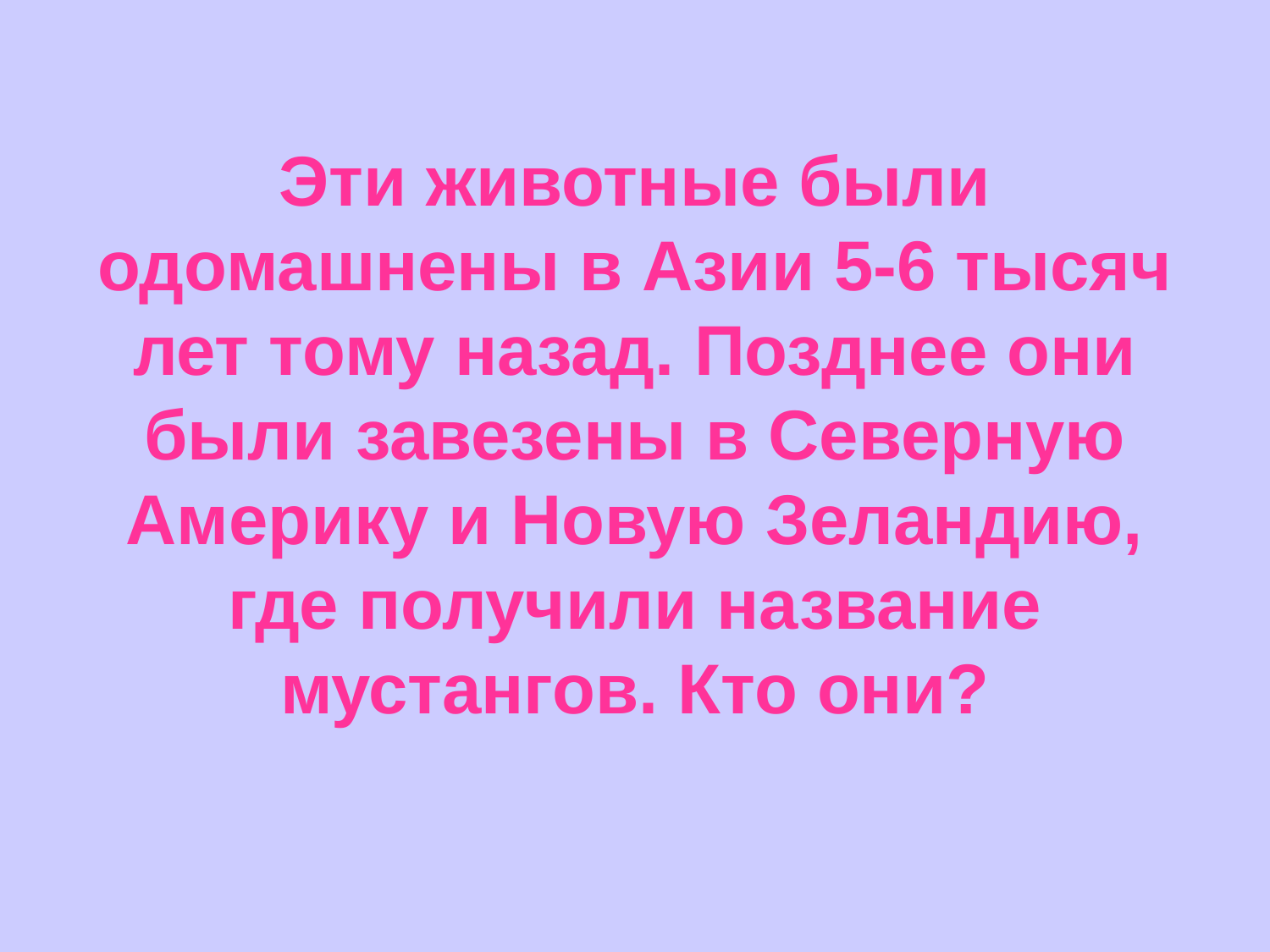

# Эти животные были одомашнены в Азии 5-6 тысяч лет тому назад. Позднее они были завезены в Северную Америку и Новую Зеландию, где получили название мустангов. Кто они?